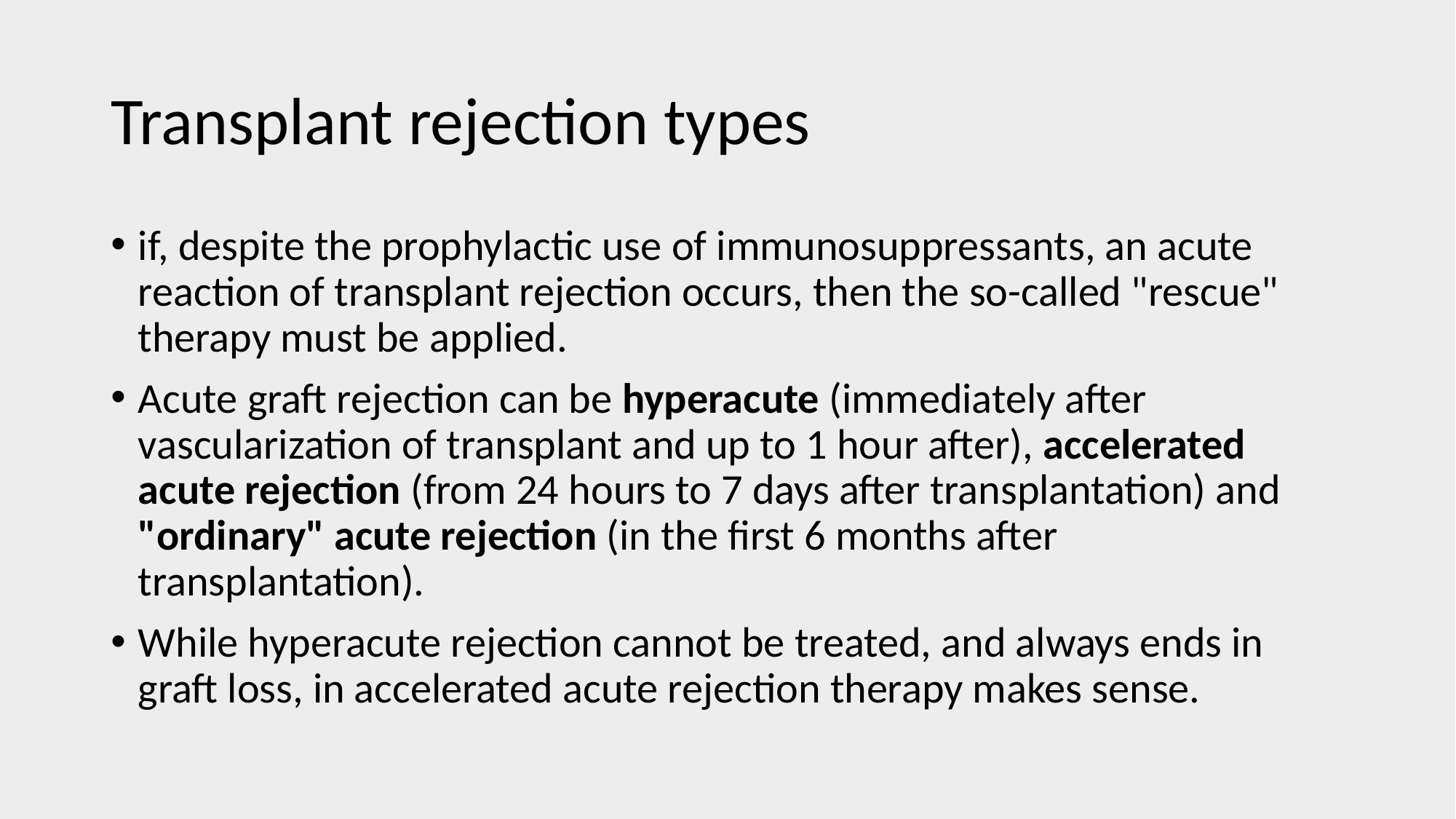

# Transplant rejection types
if, despite the prophylactic use of immunosuppressants, an acute reaction of transplant rejection occurs, then the so-called "rescue" therapy must be applied.
Acute graft rejection can be hyperacute (immediately after vascularization of transplant and up to 1 hour after), accelerated acute rejection (from 24 hours to 7 days after transplantation) and "ordinary" acute rejection (in the first 6 months after transplantation).
While hyperacute rejection cannot be treated, and always ends in graft loss, in accelerated acute rejection therapy makes sense.